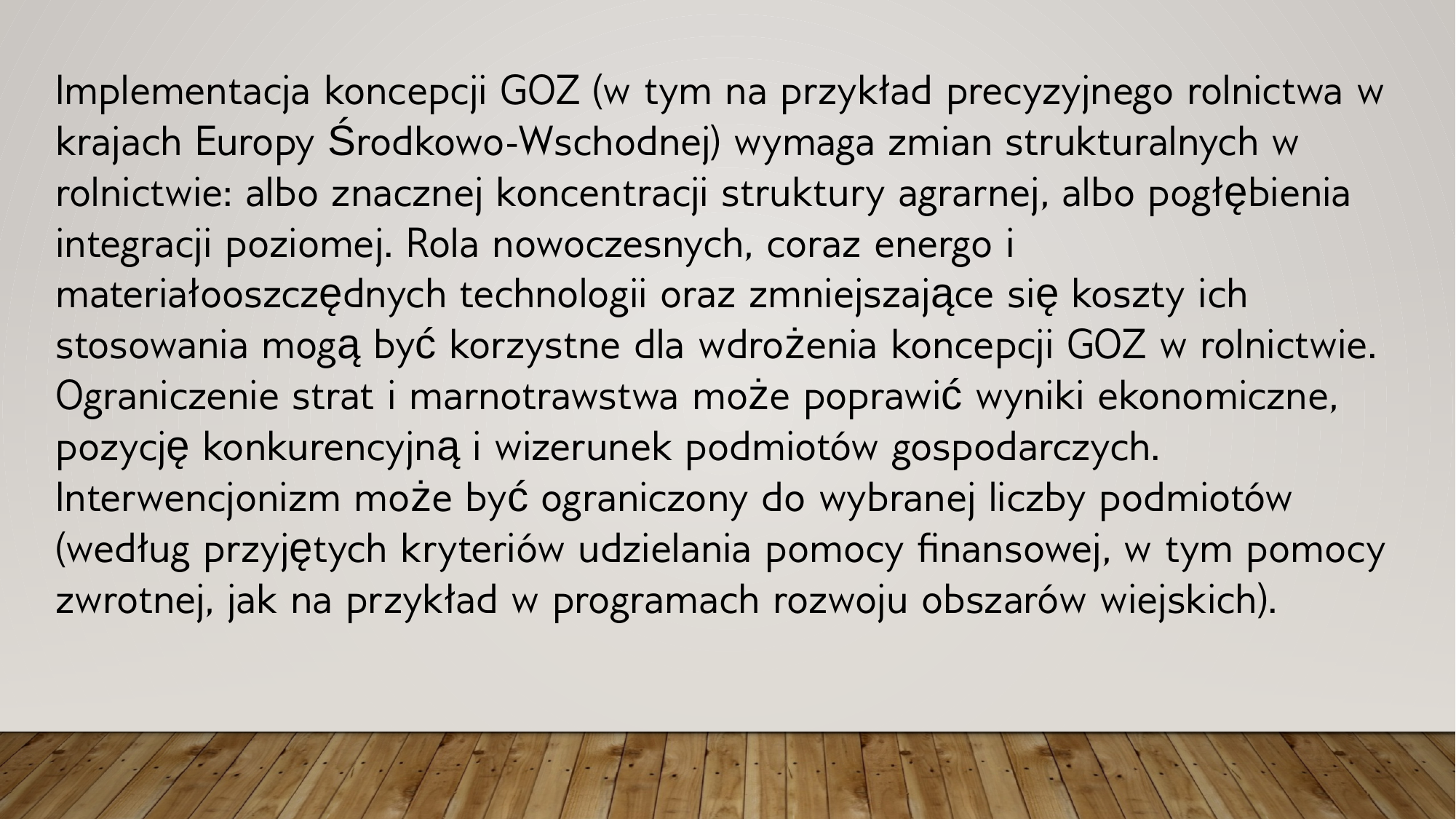

Implementacja koncepcji GOZ (w tym na przykład precyzyjnego rolnictwa w krajach Europy Środkowo-Wschodnej) wymaga zmian strukturalnych w rolnictwie: albo znacznej koncentracji struktury agrarnej, albo pogłębienia integracji poziomej. Rola nowoczesnych, coraz energo i materiałooszczędnych technologii oraz zmniejszające się koszty ich stosowania mogą być korzystne dla wdrożenia koncepcji GOZ w rolnictwie. Ograniczenie strat i marnotrawstwa może poprawić wyniki ekonomiczne, pozycję konkurencyjną i wizerunek podmiotów gospodarczych. Interwencjonizm może być ograniczony do wybranej liczby podmiotów (według przyjętych kryteriów udzielania pomocy finansowej, w tym pomocy zwrotnej, jak na przykład w programach rozwoju obszarów wiejskich).